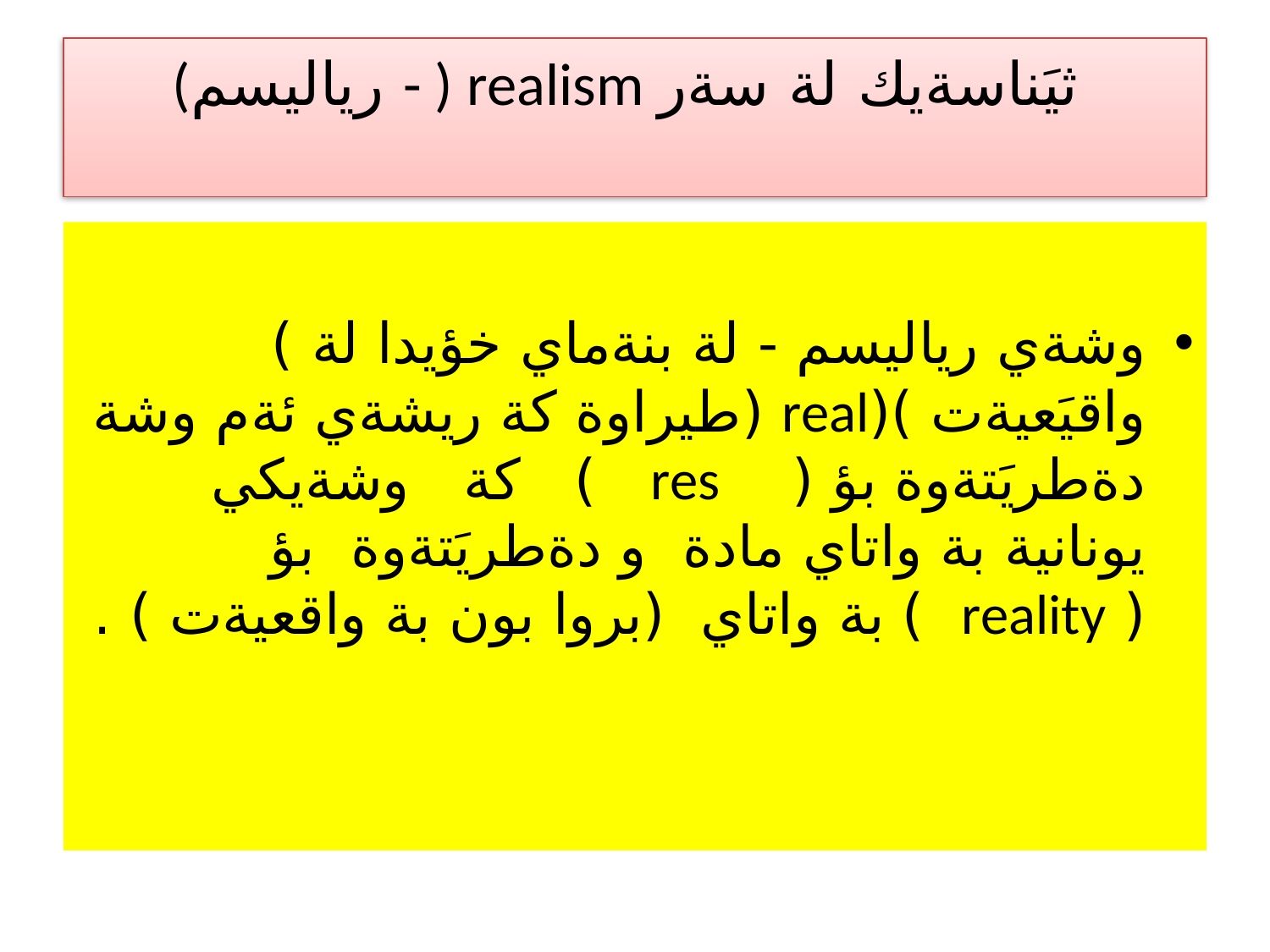

# (رياليسم - ) realism ثيَناسةيك لة سةر

وشةي رياليسم - لة بنةماي خؤيدا لة )    واقيَعيةت )(real (طيراوة كة ريشةي ئةم وشة دةطريَتةوة بؤ (    res   )   كة   وشةيكي يونانية بة واتاي مادة  و دةطريَتةوة  بؤ    ( reality  ) بة واتاي  (بروا بون بة واقعيةت ) .